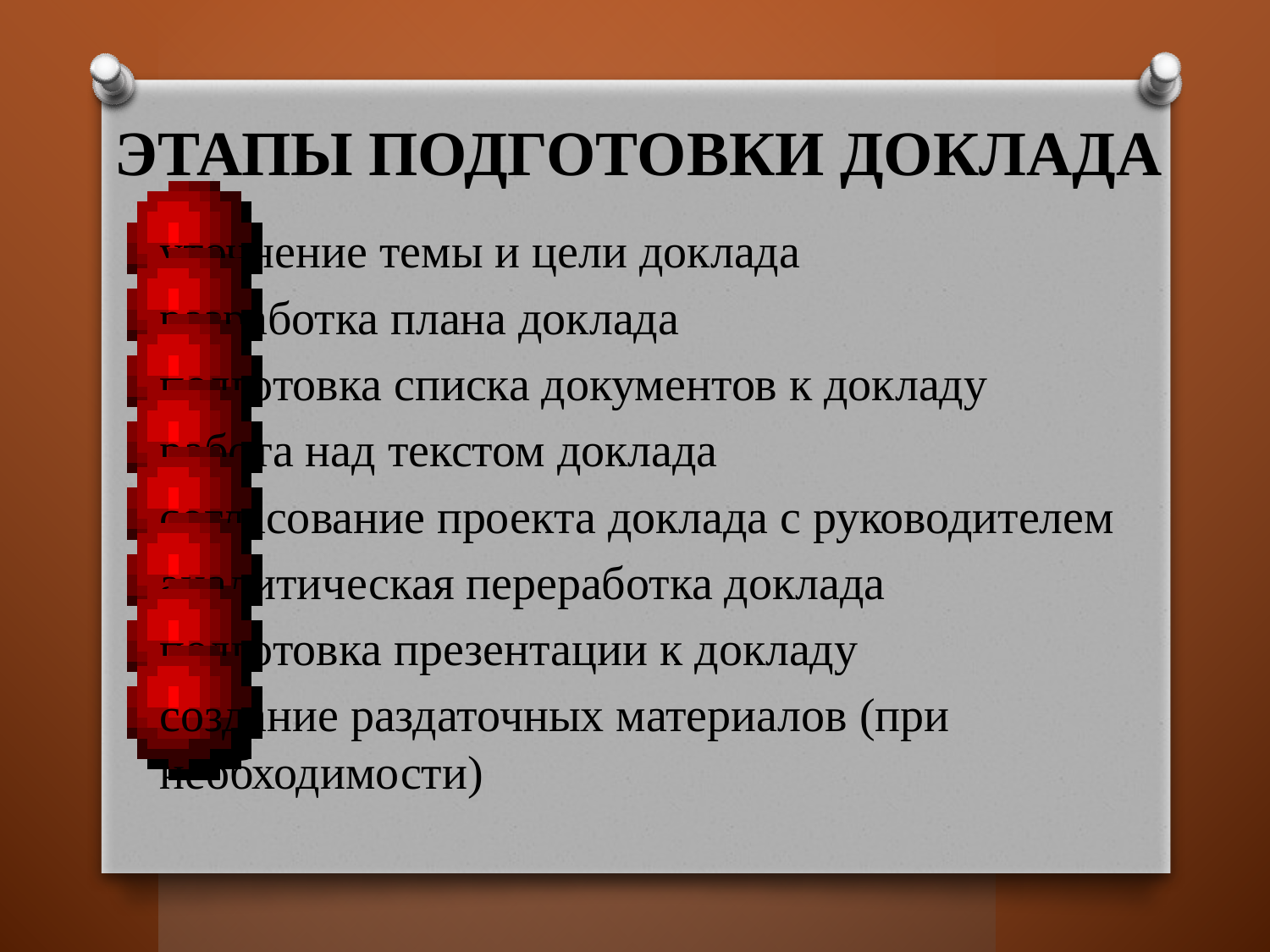

ЭТАПЫ ПОДГОТОВКИ ДОКЛАДА

уточнение темы и цели доклада
разработка плана доклада
подготовка списка документов к докладу
работа над текстом доклада
согласование проекта доклада с руководителем
аналитическая переработка доклада
подготовка презентации к докладу
создание раздаточных материалов (при необходимости)